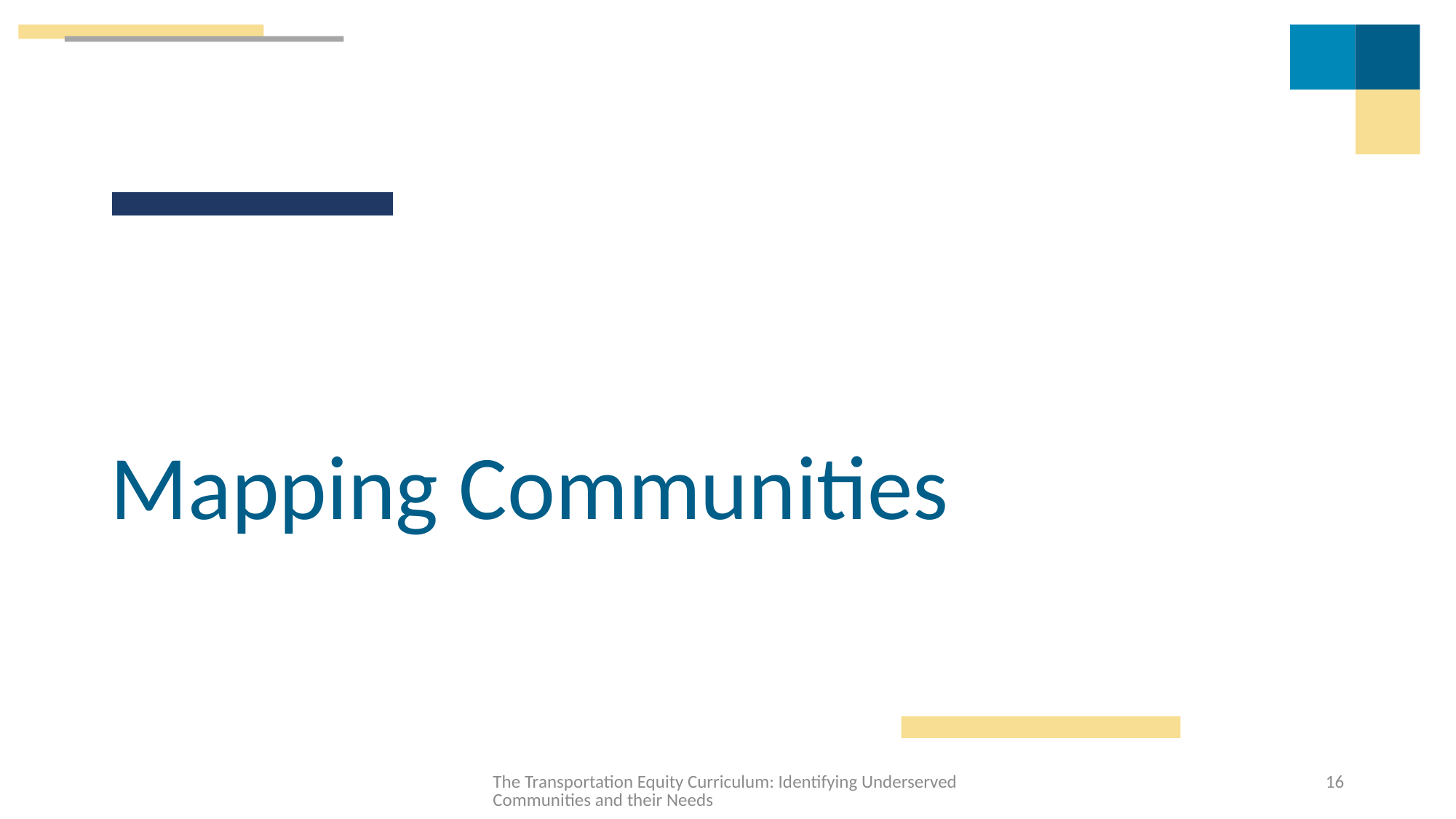

# Mapping Communities

The Transportation Equity Curriculum: Identifying Underserved Communities and their Needs
16